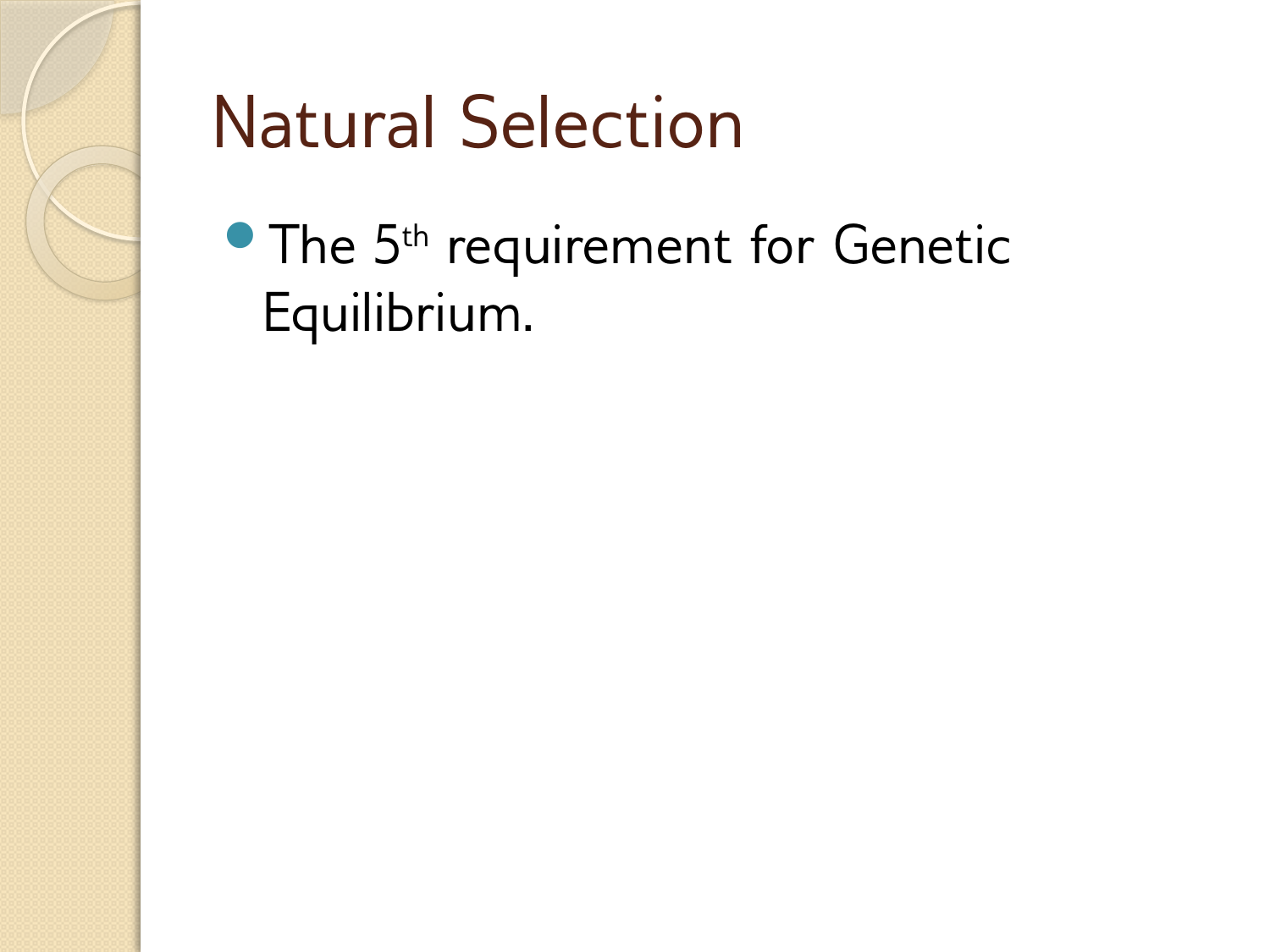

# Natural Selection
The 5th requirement for Genetic Equilibrium.